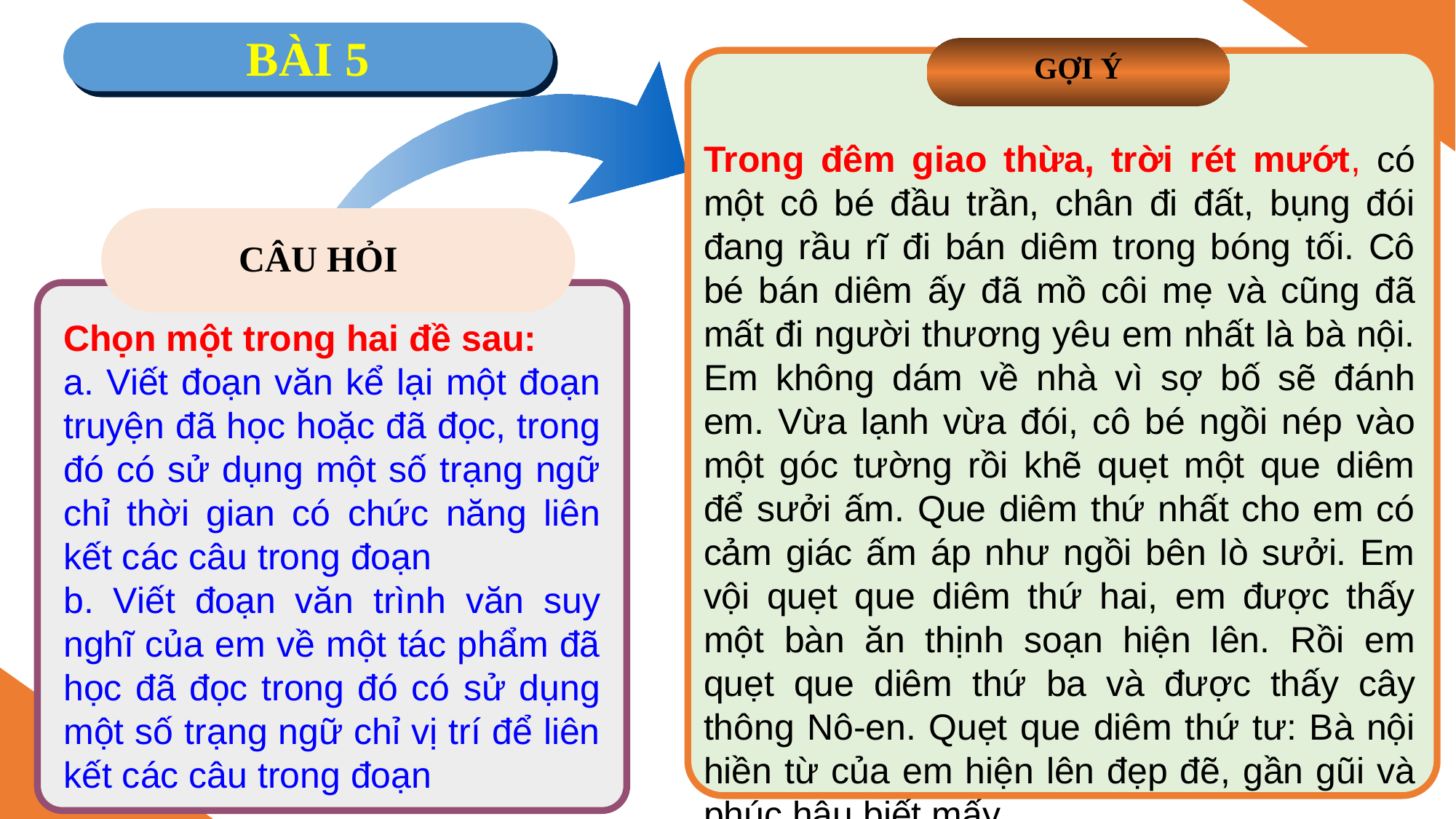

BÀI 5

GỢI Ý

Trong đêm giao thừa, trời rét mướt, có một cô bé đầu trần, chân đi đất, bụng đói đang rầu rĩ đi bán diêm trong bóng tối. Cô bé bán diêm ấy đã mồ côi mẹ và cũng đã mất đi người thương yêu em nhất là bà nội. Em không dám về nhà vì sợ bố sẽ đánh em. Vừa lạnh vừa đói, cô bé ngồi nép vào một góc tường rồi khẽ quẹt một que diêm để sưởi ấm. Que diêm thứ nhất cho em có cảm giác ấm áp như ngồi bên lò sưởi. Em vội quẹt que diêm thứ hai, em được thấy một bàn ăn thịnh soạn hiện lên. Rồi em quẹt que diêm thứ ba và được thấy cây thông Nô-en. Quẹt que diêm thứ tư: Bà nội hiền từ của em hiện lên đẹp đẽ, gần gũi và phúc hậu biết mấy.

CÂU HỎI

Chọn một trong hai đề sau:
a. Viết đoạn văn kể lại một đoạn truyện đã học hoặc đã đọc, trong đó có sử dụng một số trạng ngữ chỉ thời gian có chức năng liên kết các câu trong đoạn
b. Viết đoạn văn trình văn suy nghĩ của em về một tác phẩm đã học đã đọc trong đó có sử dụng một số trạng ngữ chỉ vị trí để liên kết các câu trong đoạn